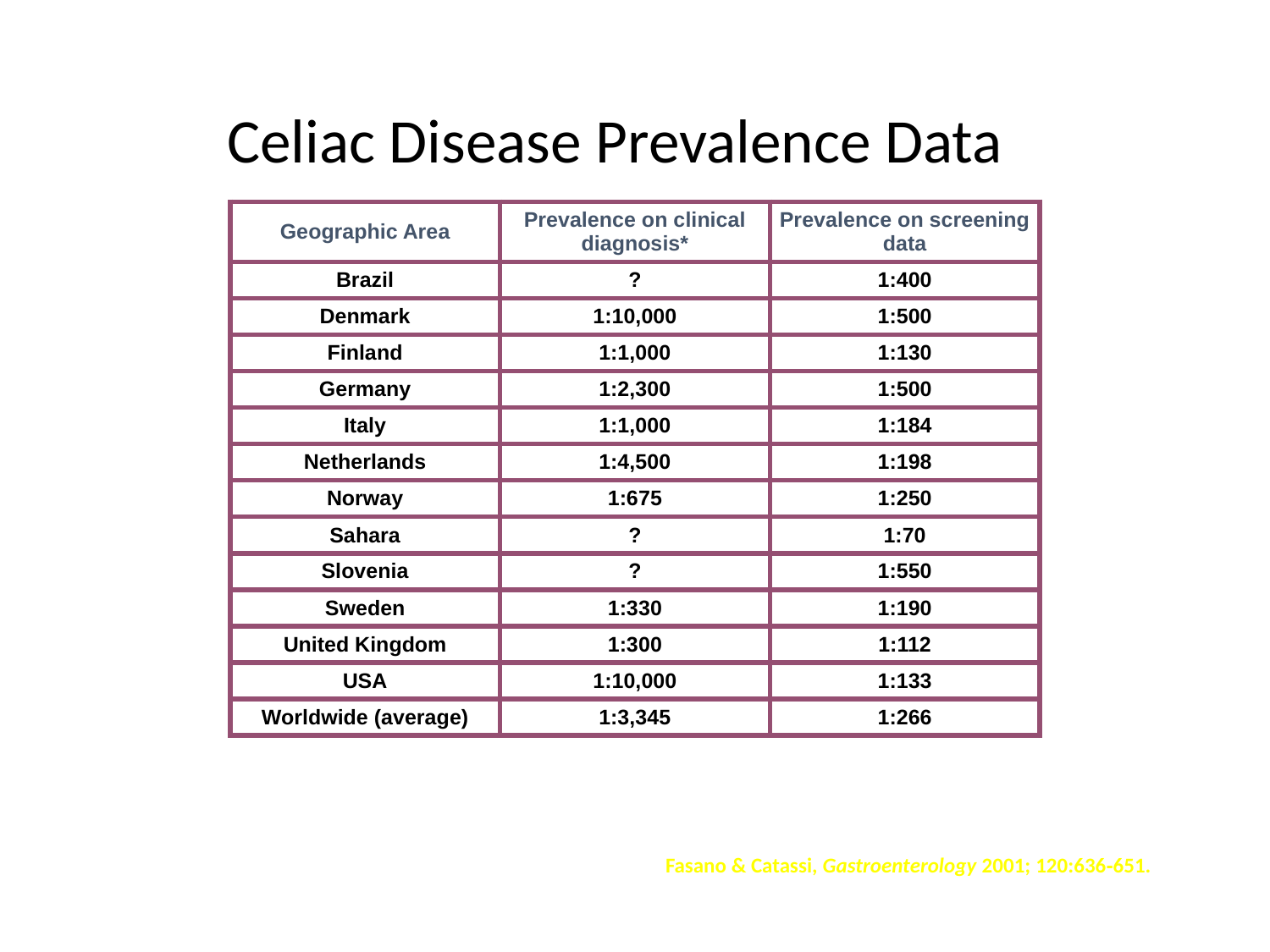

# Celiac Disease Prevalence Data
| Geographic Area | Prevalence on clinical diagnosis\* | Prevalence on screening data |
| --- | --- | --- |
| Brazil | ? | 1:400 |
| Denmark | 1:10,000 | 1:500 |
| Finland | 1:1,000 | 1:130 |
| Germany | 1:2,300 | 1:500 |
| Italy | 1:1,000 | 1:184 |
| Netherlands | 1:4,500 | 1:198 |
| Norway | 1:675 | 1:250 |
| Sahara | ? | 1:70 |
| Slovenia | ? | 1:550 |
| Sweden | 1:330 | 1:190 |
| United Kingdom | 1:300 | 1:112 |
| USA | 1:10,000 | 1:133 |
| Worldwide (average) | 1:3,345 | 1:266 |
*based on classical, clinical presentation
Fasano & Catassi, Gastroenterology 2001; 120:636‑651.
62